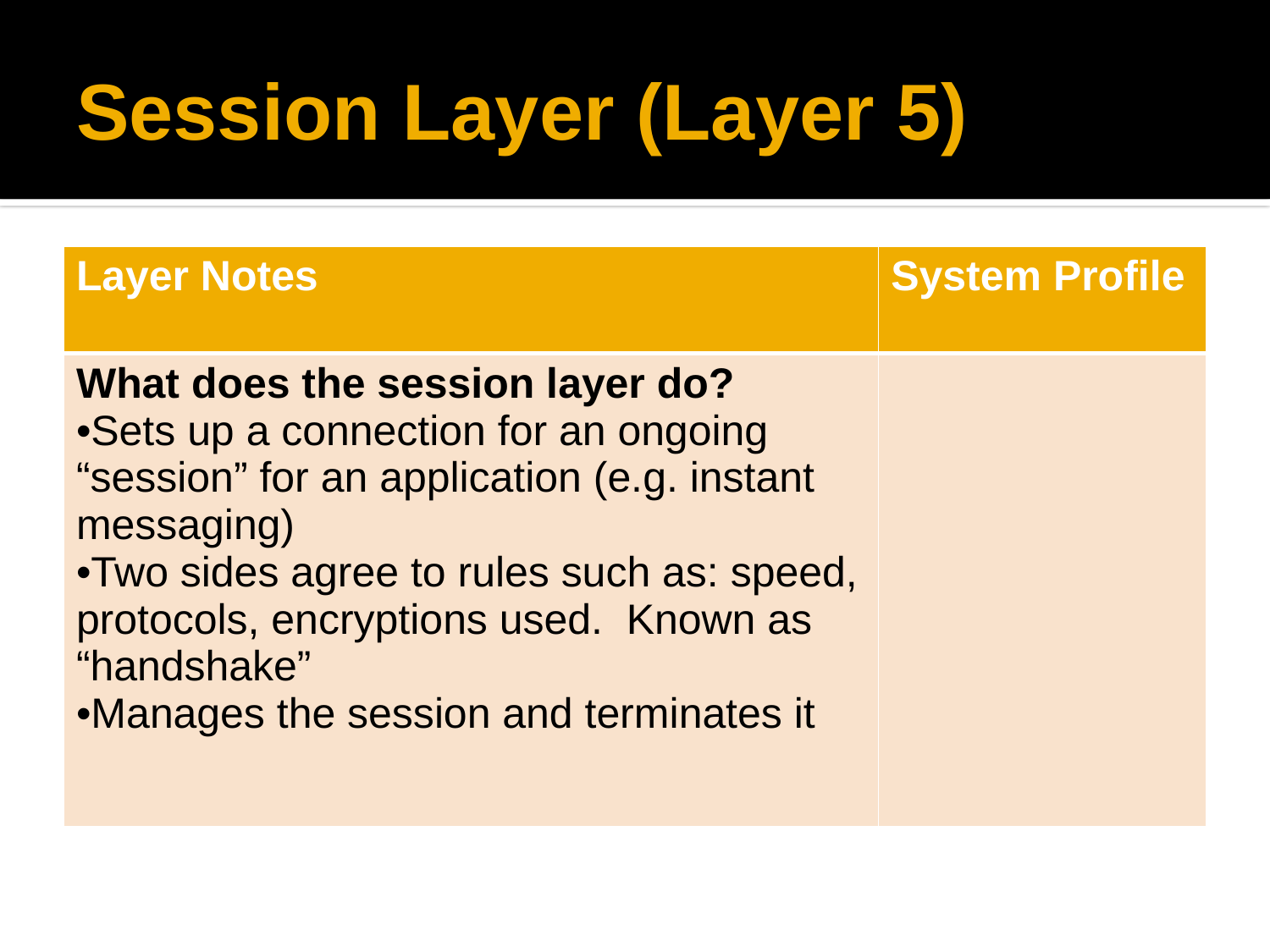

# Session Layer (Layer 5)
| Layer Notes | System Profile |
| --- | --- |
| What does the session layer do? Sets up a connection for an ongoing “session” for an application (e.g. instant messaging) Two sides agree to rules such as: speed, protocols, encryptions used. Known as “handshake” Manages the session and terminates it |  |